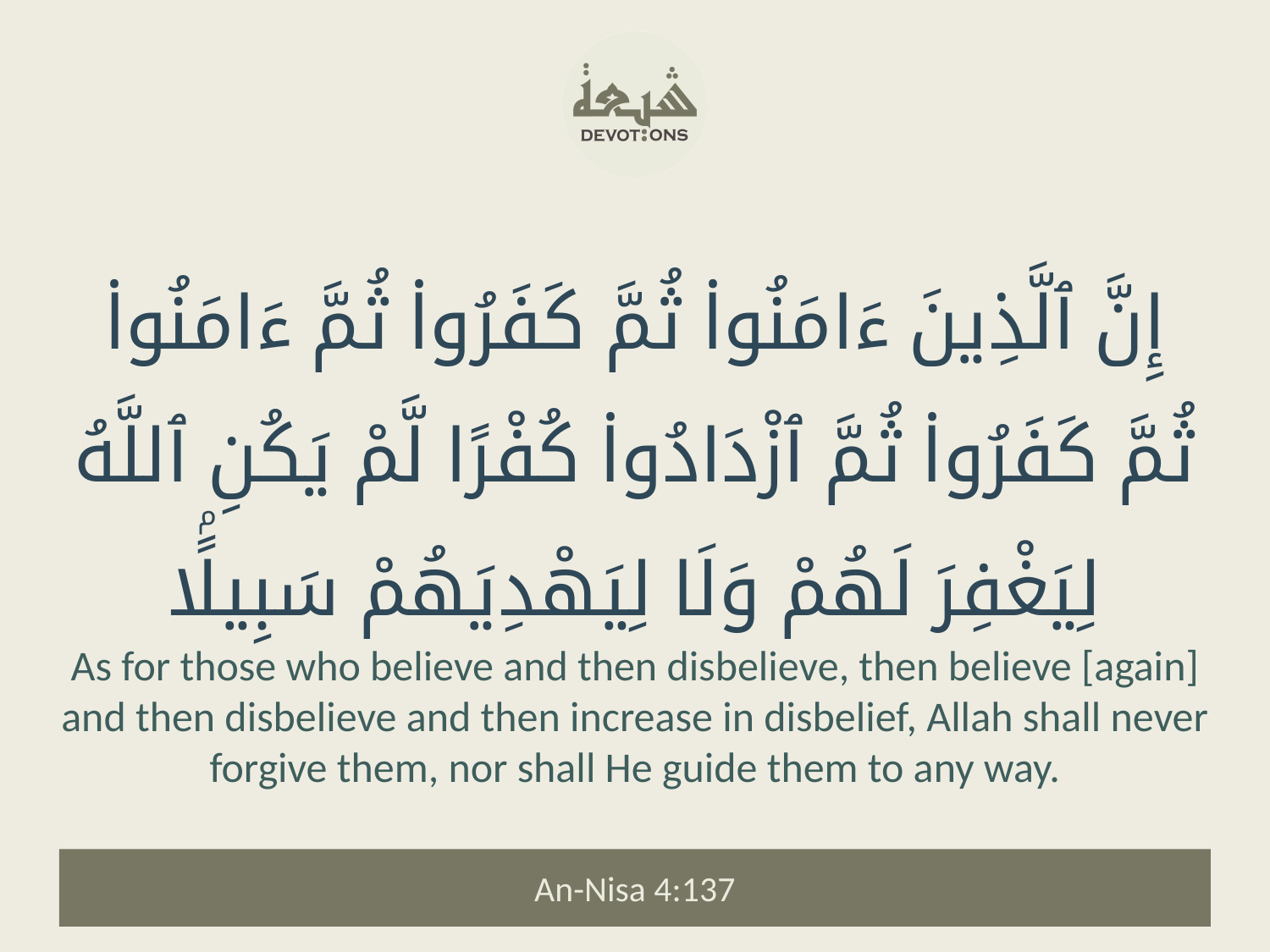

إِنَّ ٱلَّذِينَ ءَامَنُوا۟ ثُمَّ كَفَرُوا۟ ثُمَّ ءَامَنُوا۟ ثُمَّ كَفَرُوا۟ ثُمَّ ٱزْدَادُوا۟ كُفْرًا لَّمْ يَكُنِ ٱللَّهُ لِيَغْفِرَ لَهُمْ وَلَا لِيَهْدِيَهُمْ سَبِيلًۢا
As for those who believe and then disbelieve, then believe [again] and then disbelieve and then increase in disbelief, Allah shall never forgive them, nor shall He guide them to any way.
An-Nisa 4:137